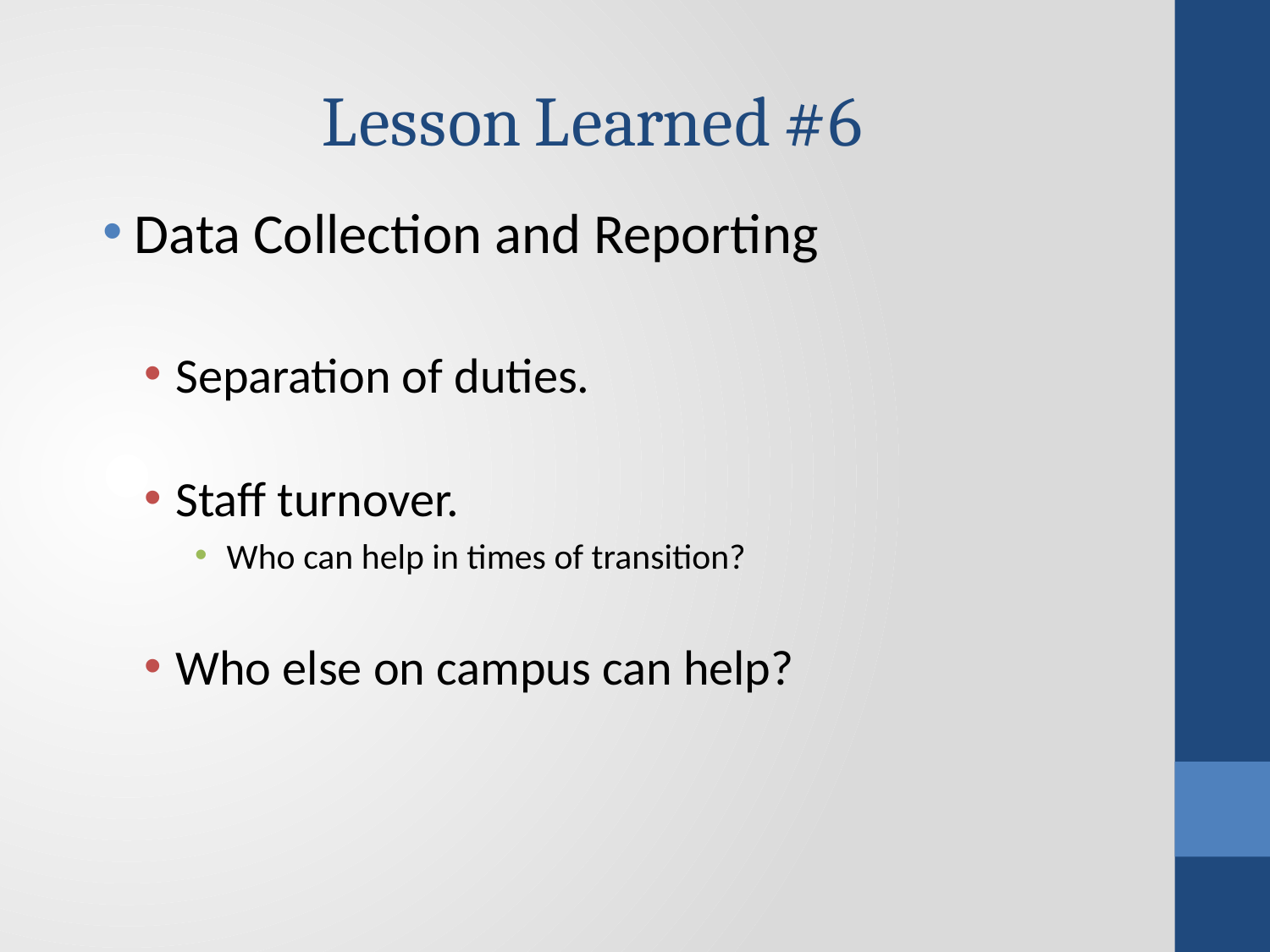

# Lesson Learned #6
Data Collection and Reporting

Separation of duties.

Staff turnover.
Who can help in times of transition?

Who else on campus can help?